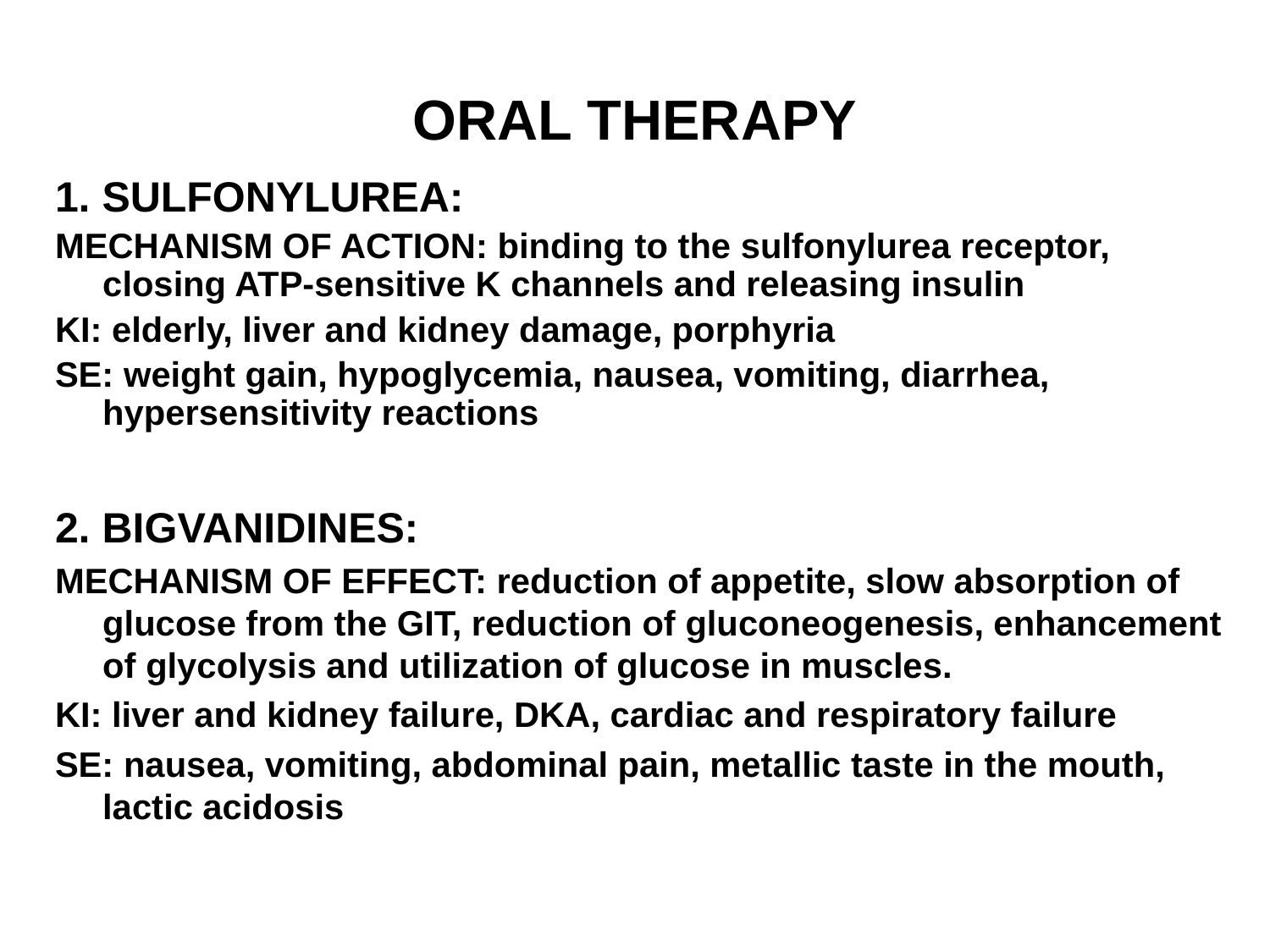

# ORAL THERAPY
1. SULFONYLUREA:
MECHANISM OF ACTION: binding to the sulfonylurea receptor, closing ATP-sensitive K channels and releasing insulin
KI: elderly, liver and kidney damage, porphyria
SE: weight gain, hypoglycemia, nausea, vomiting, diarrhea, hypersensitivity reactions

2. BIGVANIDINES:
MECHANISM OF EFFECT: reduction of appetite, slow absorption of glucose from the GIT, reduction of gluconeogenesis, enhancement of glycolysis and utilization of glucose in muscles.
KI: liver and kidney failure, DKA, cardiac and respiratory failure
SE: nausea, vomiting, abdominal pain, metallic taste in the mouth, lactic acidosis